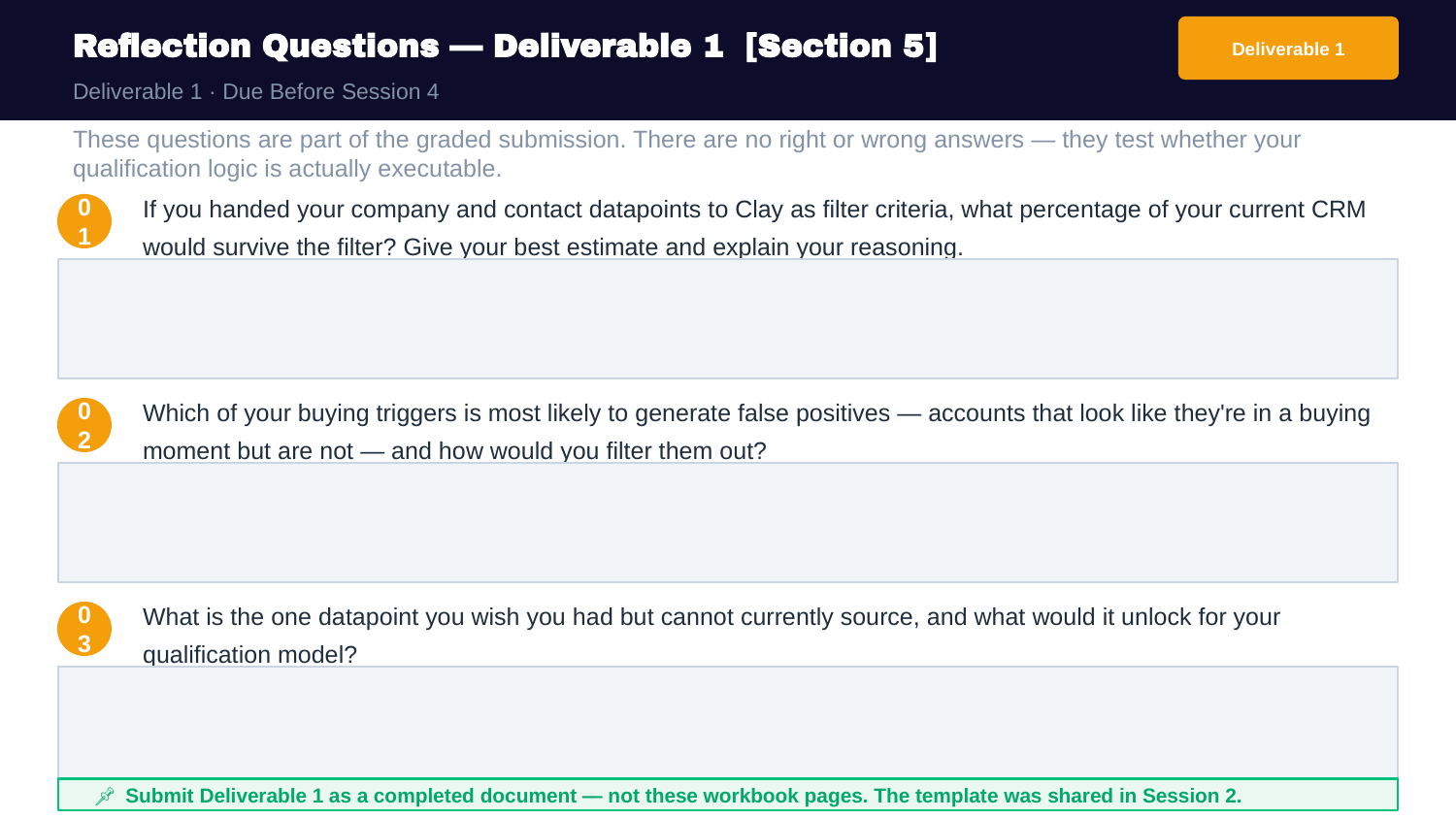

Reflection Questions — Deliverable 1  [Section 5]

Deliverable 1
Deliverable 1 · Due Before Session 4
These questions are part of the graded submission. There are no right or wrong answers — they test whether your qualification logic is actually executable.
If you handed your company and contact datapoints to Clay as filter criteria, what percentage of your current CRM would survive the filter? Give your best estimate and explain your reasoning.

01

Which of your buying triggers is most likely to generate false positives — accounts that look like they're in a buying moment but are not — and how would you filter them out?

02

What is the one datapoint you wish you had but cannot currently source, and what would it unlock for your qualification model?

03

📌  Submit Deliverable 1 as a completed document — not these workbook pages. The template was shared in Session 2.